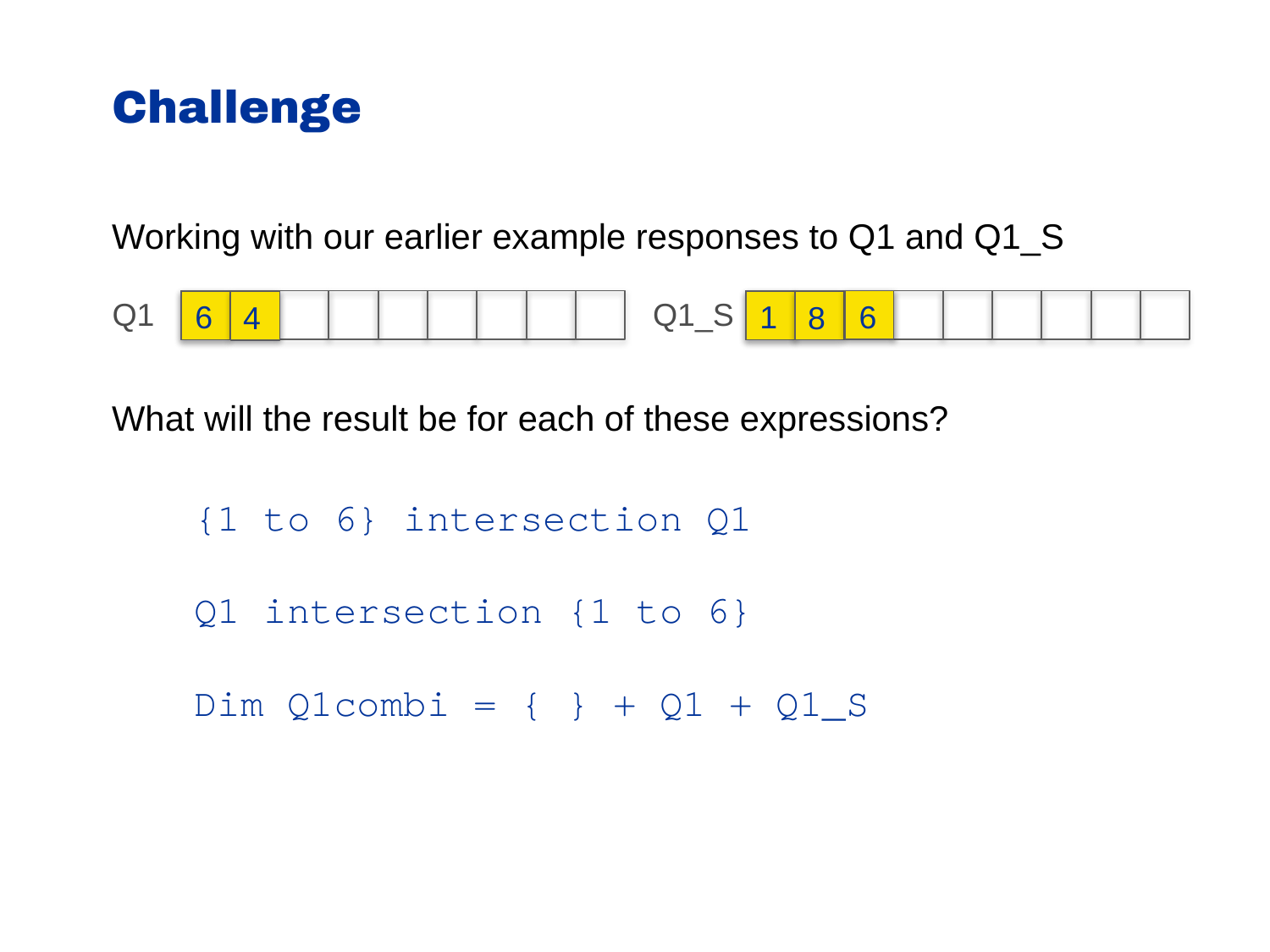

# Challenge
Working with our earlier example responses to Q1 and Q1_S
Q1

6

4

Q1_S

6
1

8
What will the result be for each of these expressions?
{1 to 6} intersection Q1
Q1 intersection {1 to 6}
Dim Q1combi = { } + Q1 + Q1_S